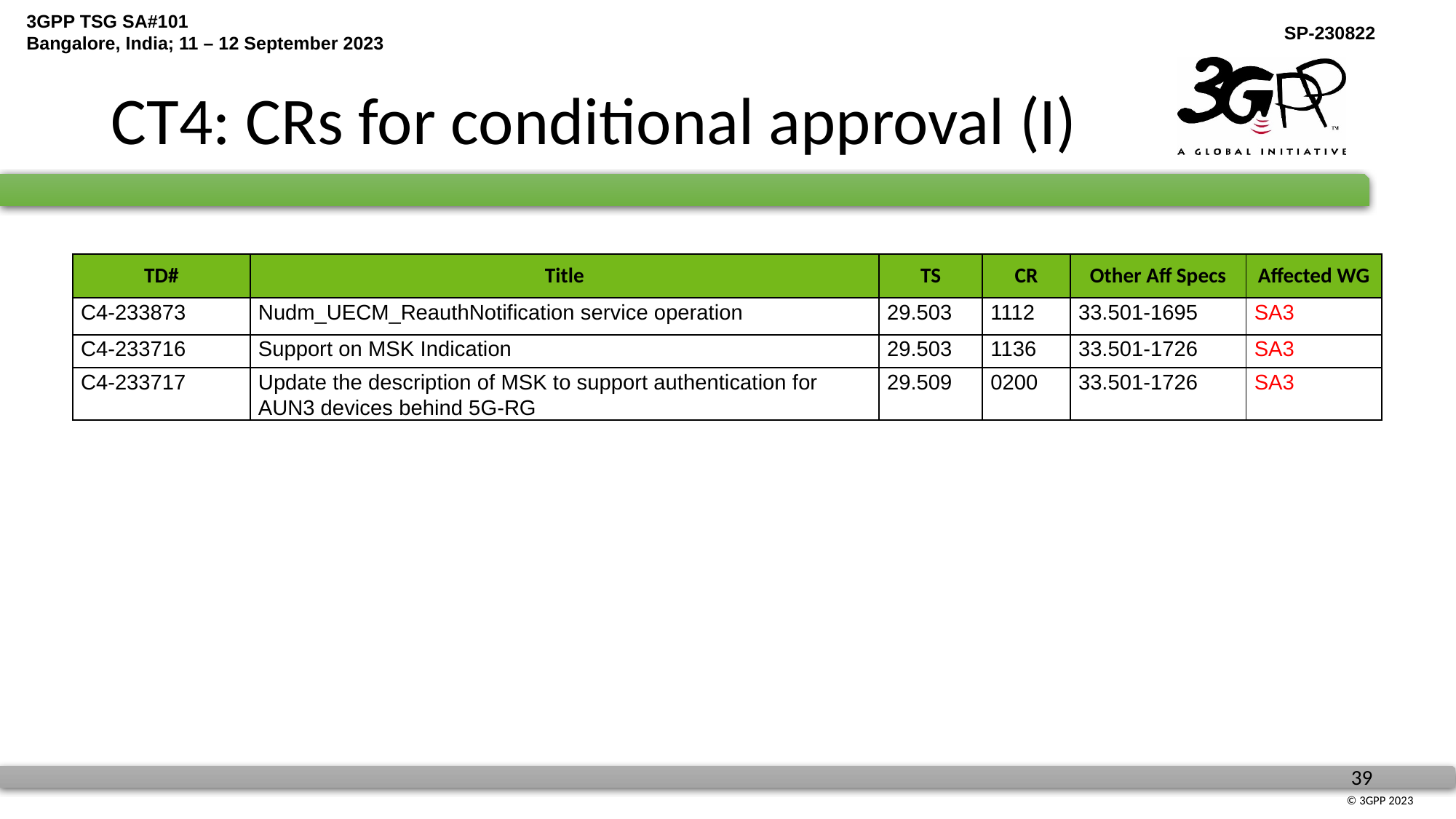

# CT4: CRs for conditional approval (I)
| TD# | Title | TS | CR | Other Aff Specs | Affected WG |
| --- | --- | --- | --- | --- | --- |
| C4-233873 | Nudm\_UECM\_ReauthNotification service operation | 29.503 | 1112 | 33.501-1695 | SA3 |
| C4-233716 | Support on MSK Indication | 29.503 | 1136 | 33.501-1726 | SA3 |
| C4-233717 | Update the description of MSK to support authentication for AUN3 devices behind 5G-RG | 29.509 | 0200 | 33.501-1726 | SA3 |